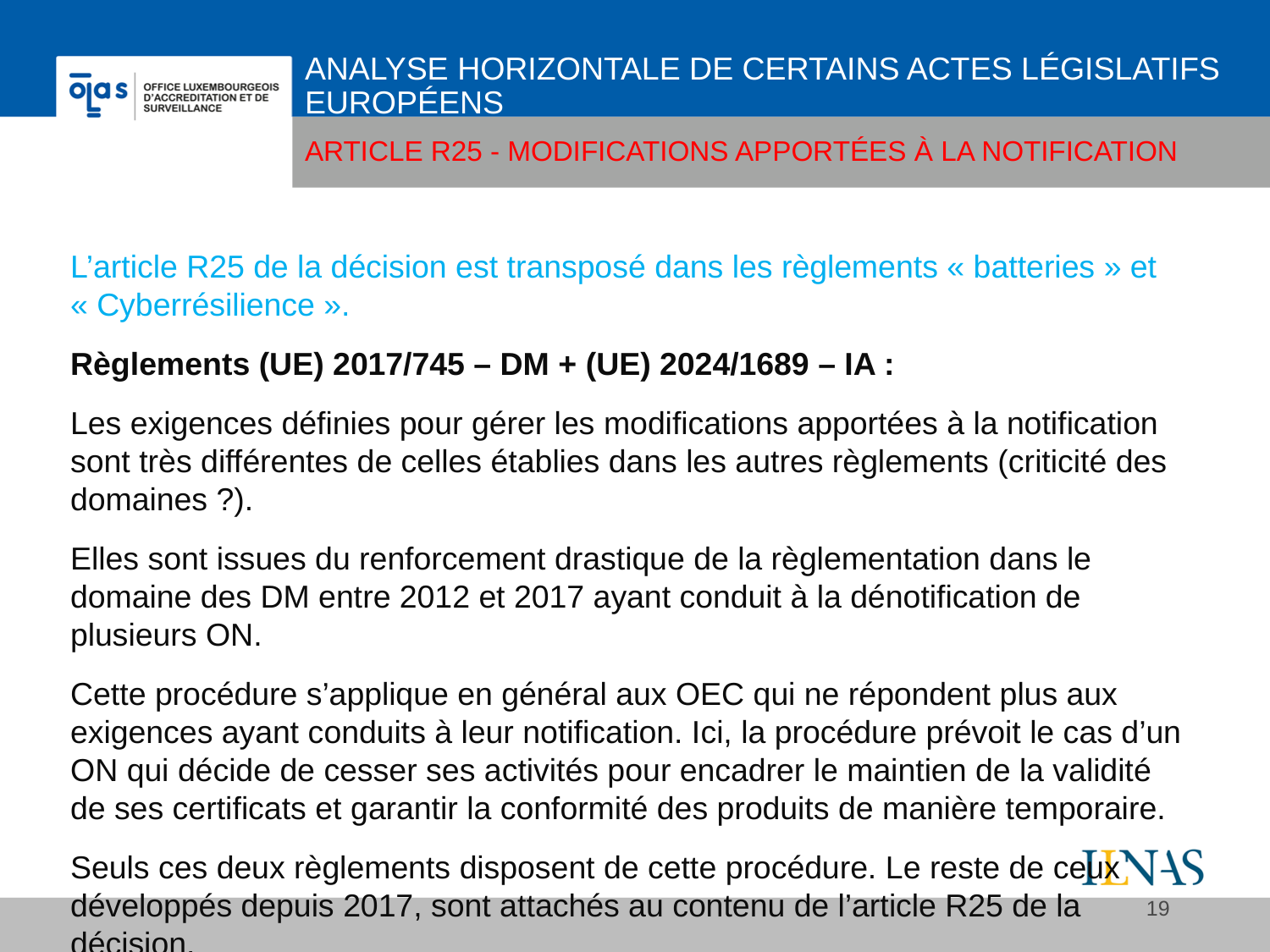

# Analyse horizontale de certains actes législatifs européens
Article R25 - Modifications apportées à la notification
L’article R25 de la décision est transposé dans les règlements « batteries » et « Cyberrésilience ».

Règlements (UE) 2017/745 – DM + (UE) 2024/1689 – IA :

Les exigences définies pour gérer les modifications apportées à la notification sont très différentes de celles établies dans les autres règlements (criticité des domaines ?).

Elles sont issues du renforcement drastique de la règlementation dans le domaine des DM entre 2012 et 2017 ayant conduit à la dénotification de plusieurs ON.

Cette procédure s’applique en général aux OEC qui ne répondent plus aux exigences ayant conduits à leur notification. Ici, la procédure prévoit le cas d’un ON qui décide de cesser ses activités pour encadrer le maintien de la validité de ses certificats et garantir la conformité des produits de manière temporaire.

Seuls ces deux règlements disposent de cette procédure. Le reste de ceux développés depuis 2017, sont attachés au contenu de l’article R25 de la décision.
19